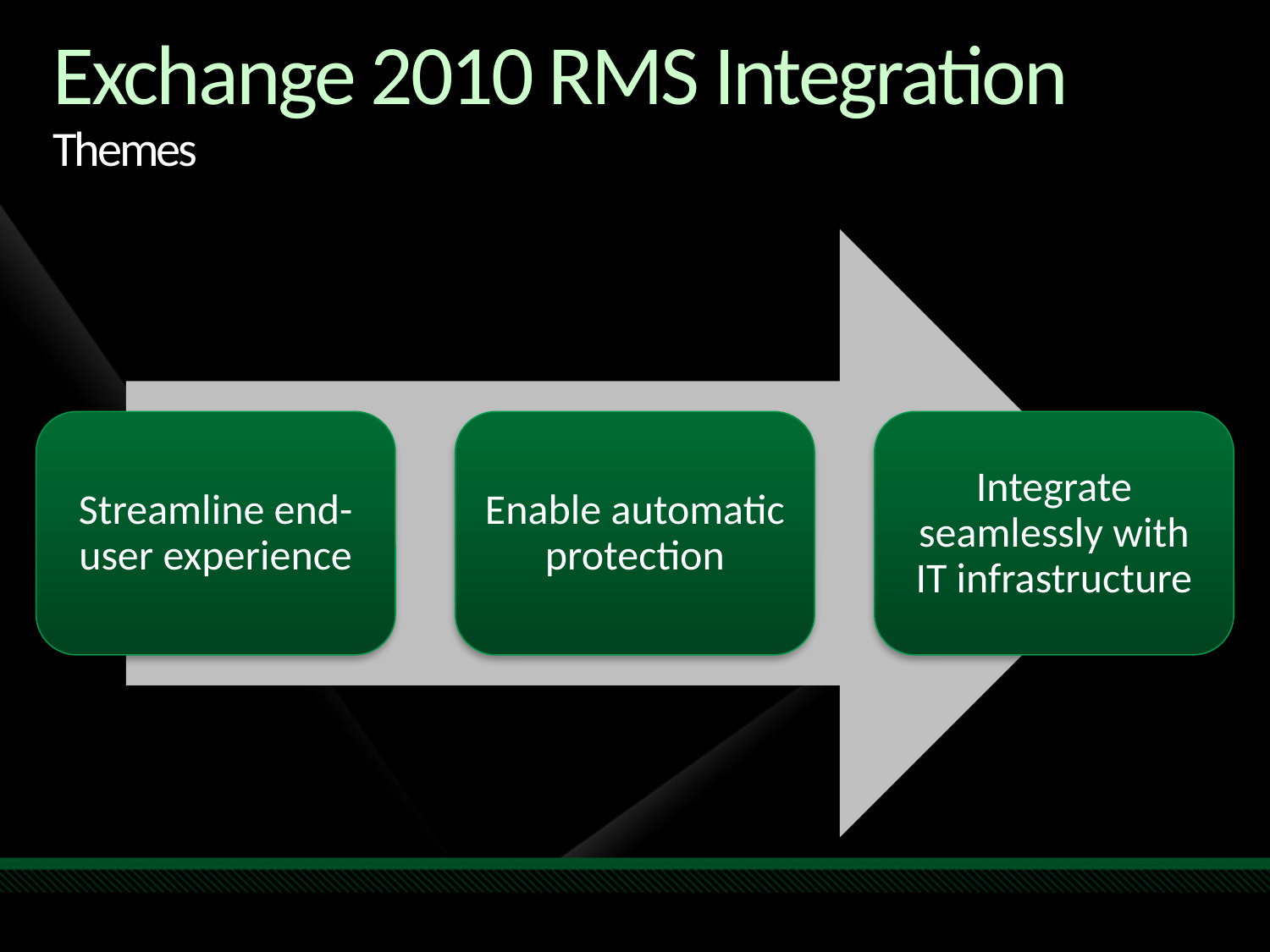

# Exchange 2010 RMS Integration Themes
Streamline end-user experience
Enable automatic protection
Integrate seamlessly with IT infrastructure